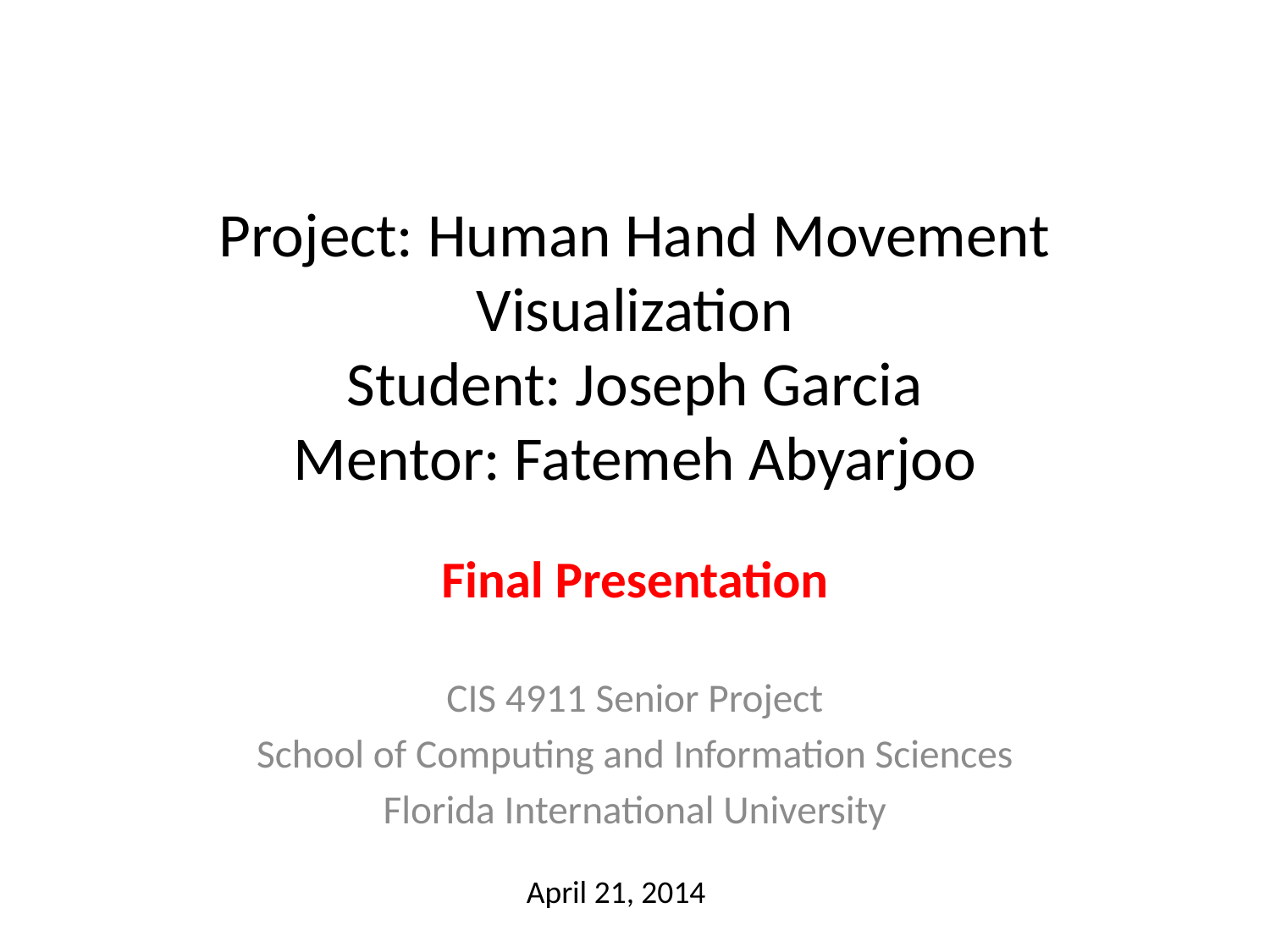

# Project: Human Hand Movement Visualization Student: Joseph Garcia Mentor: Fatemeh Abyarjoo
Final Presentation

CIS 4911 Senior Project
School of Computing and Information Sciences
Florida International University

April 21, 2014